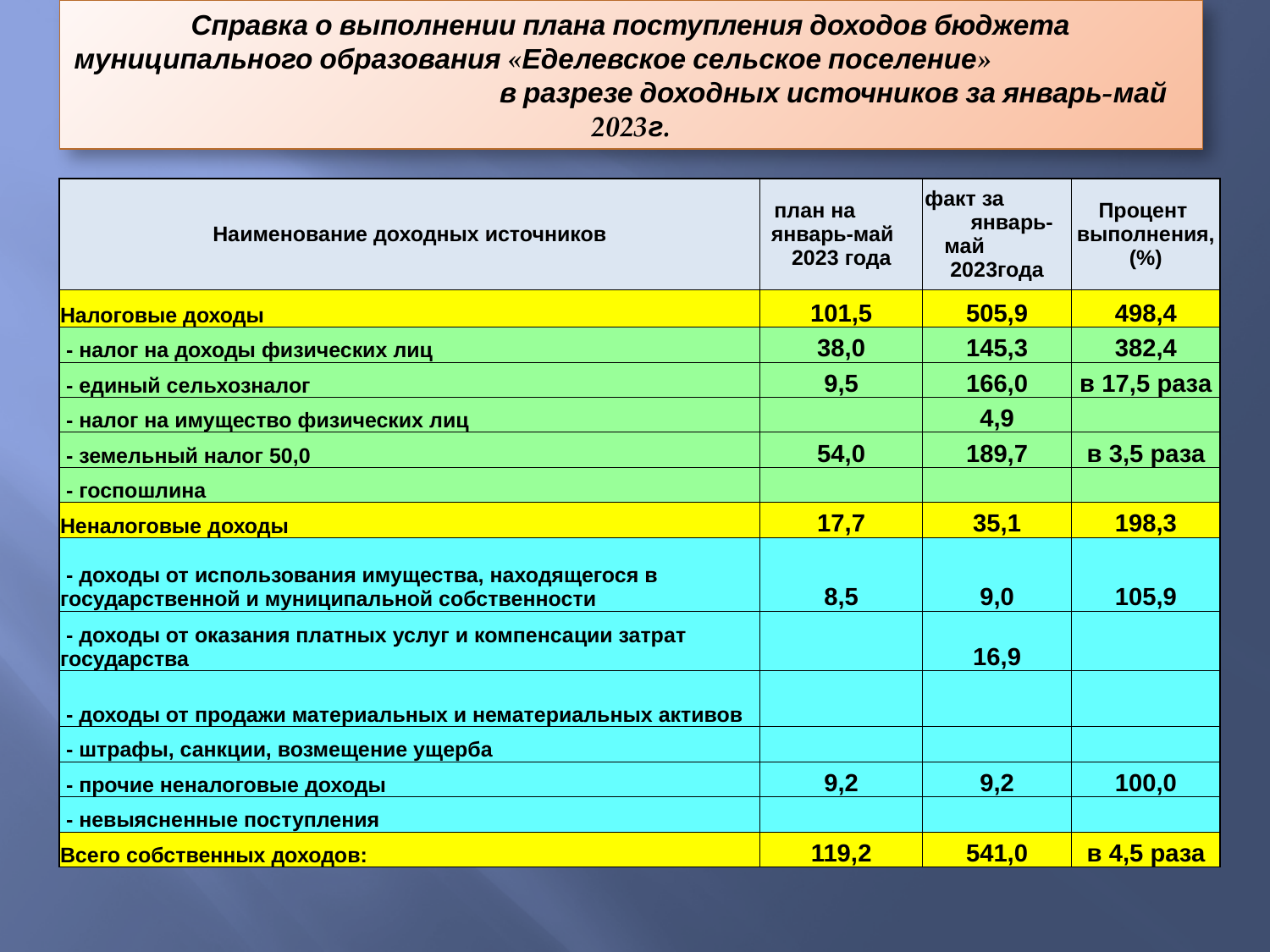

# Справка о выполнении плана поступления доходов бюджета муниципального образования «Еделевское сельское поселение»                                                                                       в разрезе доходных источников за январь-май 2023г.
| Наименование доходных источников | план на январь-май 2023 года | факт за январь-май 2023года | Процент выполнения, (%) |
| --- | --- | --- | --- |
| Налоговые доходы | 101,5 | 505,9 | 498,4 |
| - налог на доходы физических лиц | 38,0 | 145,3 | 382,4 |
| - единый сельхозналог | 9,5 | 166,0 | в 17,5 раза |
| - налог на имущество физических лиц |  | 4,9 |  |
| - земельный налог 50,0 | 54,0 | 189,7 | в 3,5 раза |
| - госпошлина |  |  |  |
| Неналоговые доходы | 17,7 | 35,1 | 198,3 |
| - доходы от использования имущества, находящегося в государственной и муниципальной собственности | 8,5 | 9,0 | 105,9 |
| - доходы от оказания платных услуг и компенсации затрат государства |  | 16,9 |  |
| - доходы от продажи материальных и нематериальных активов |  |  |  |
| - штрафы, санкции, возмещение ущерба |  |  |  |
| - прочие неналоговые доходы | 9,2 | 9,2 | 100,0 |
| - невыясненные поступления |  |  |  |
| Всего собственных доходов: | 119,2 | 541,0 | в 4,5 раза |